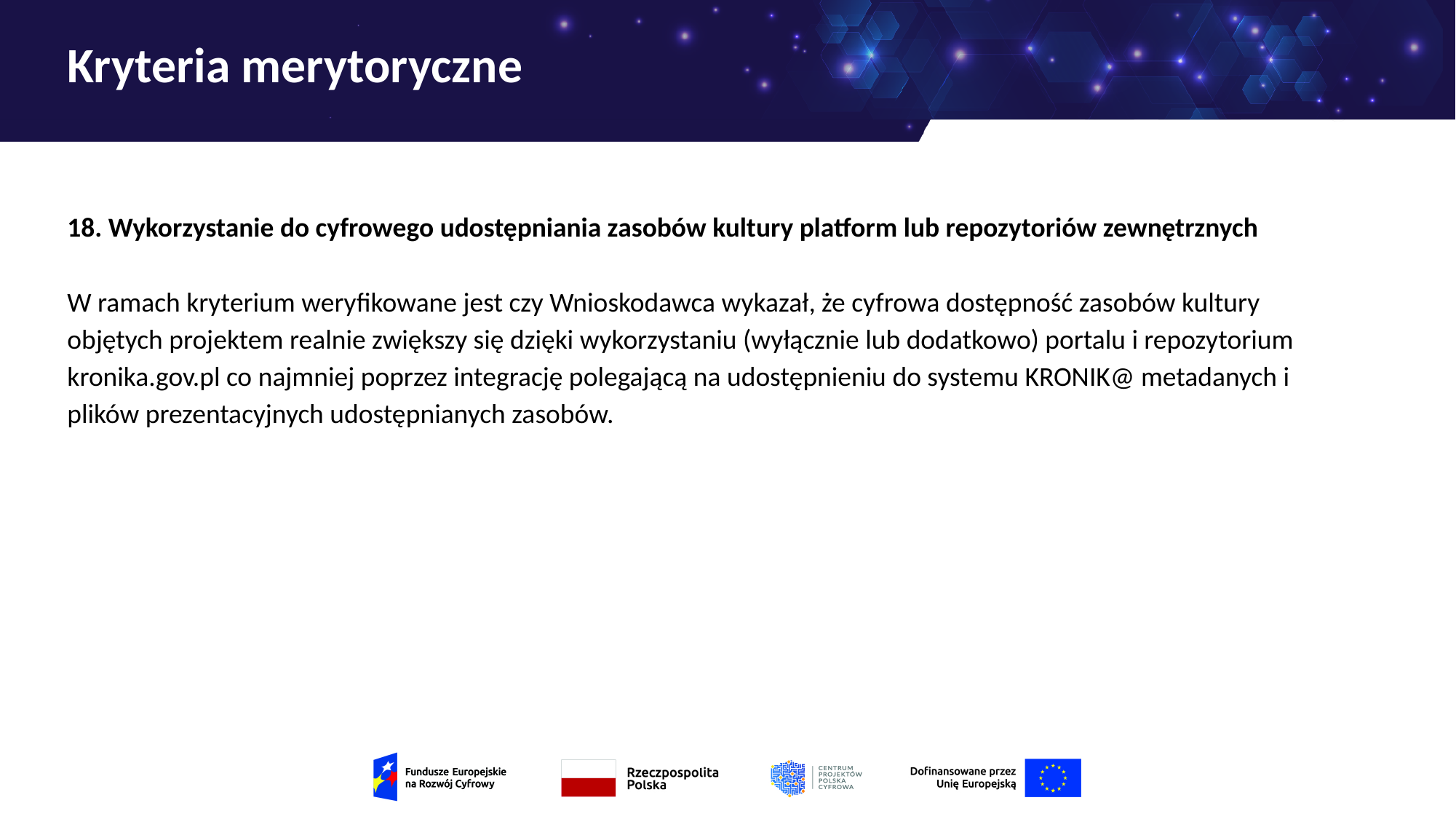

# Kryteria merytoryczne

18. Wykorzystanie do cyfrowego udostępniania zasobów kultury platform lub repozytoriów zewnętrznych

W ramach kryterium weryfikowane jest czy Wnioskodawca wykazał, że cyfrowa dostępność zasobów kultury objętych projektem realnie zwiększy się dzięki wykorzystaniu (wyłącznie lub dodatkowo) portalu i repozytorium kronika.gov.pl co najmniej poprzez integrację polegającą na udostępnieniu do systemu KRONIK@ metadanych i plików prezentacyjnych udostępnianych zasobów.